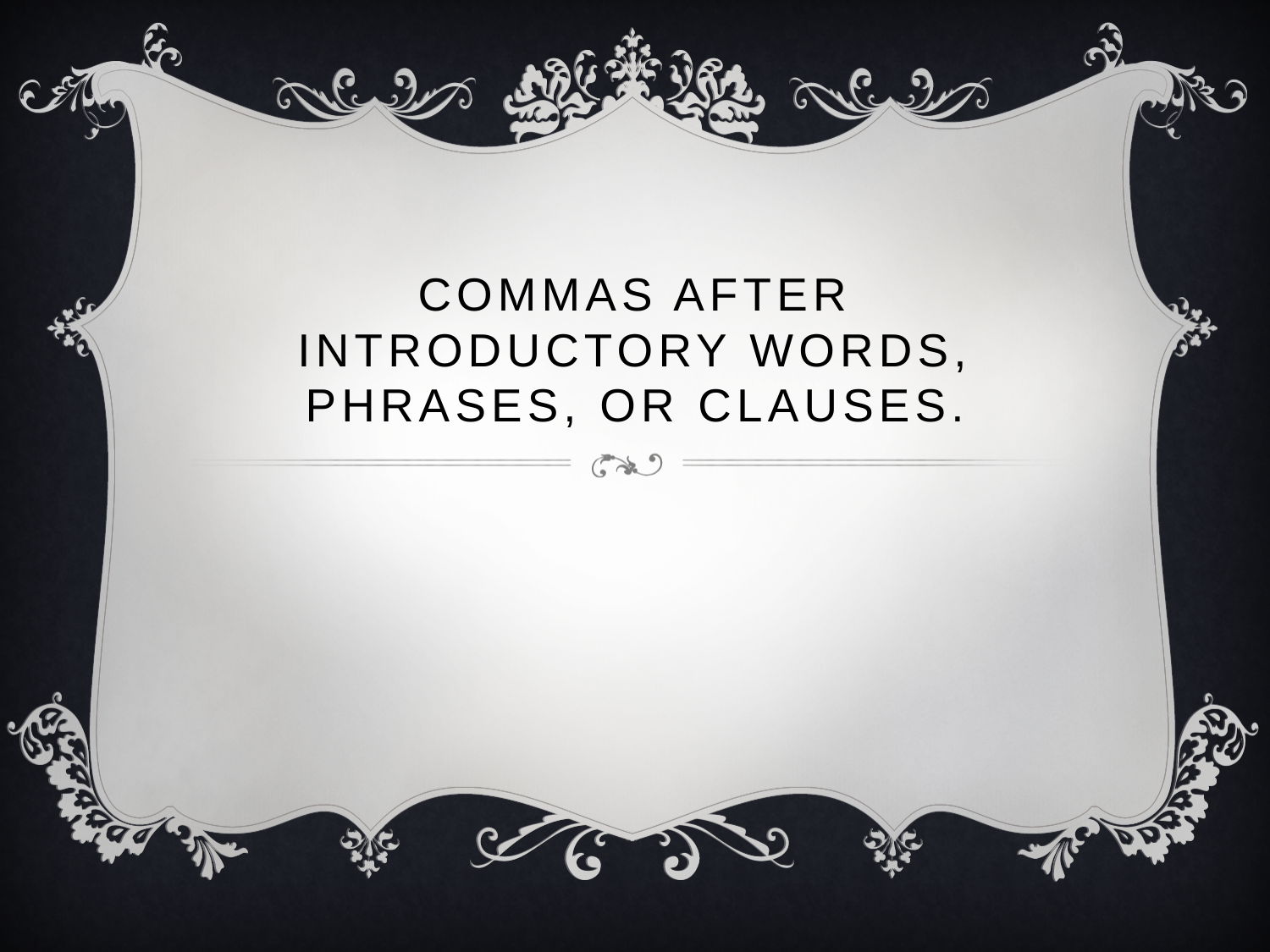

# Commas after introductory words, phrases, or clauses.